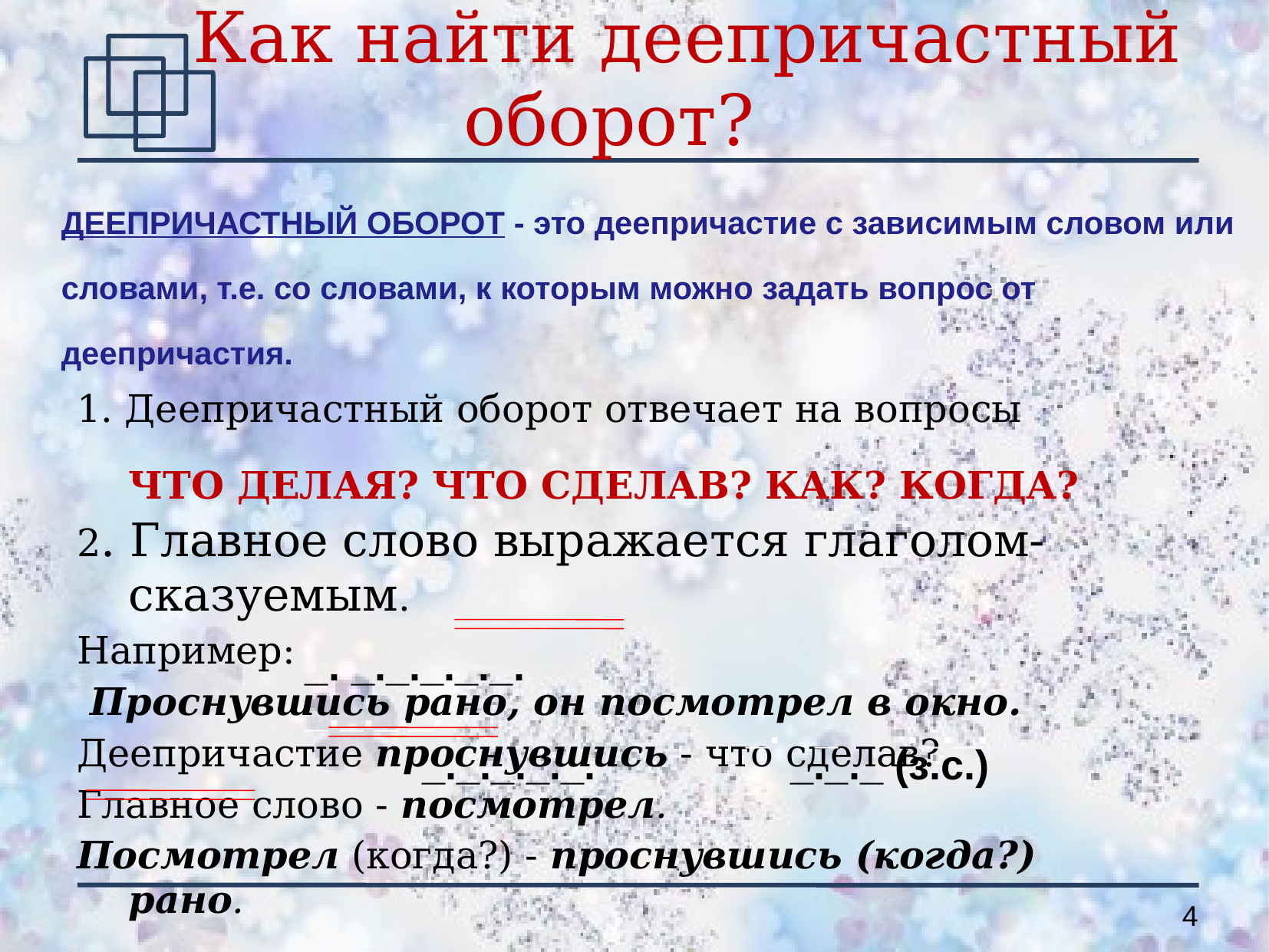

Как найти деепричастный оборот?
ДЕЕПРИЧАСТНЫЙ ОБОРОТ - это деепричастие с зависимым словом или словами, т.е. со словами, к которым можно задать вопрос от деепричастия.

1. Деепричастный оборот отвечает на вопросы ЧТО ДЕЛАЯ? ЧТО СДЕЛАВ? КАК? КОГДА?
2. Главное слово выражается глаголом-сказуемым.
Например:
 Проснувшись рано, он посмотрел в окно.
Деепричастие проснувшись - что сделав?
Главное слово - посмотрел.
Посмотрел (когда?) - проснувшись (когда?)  рано.

_. _._._._._.        _._._._.
_.   _      ._._.

_._._._._.
_._._ (з.с.)